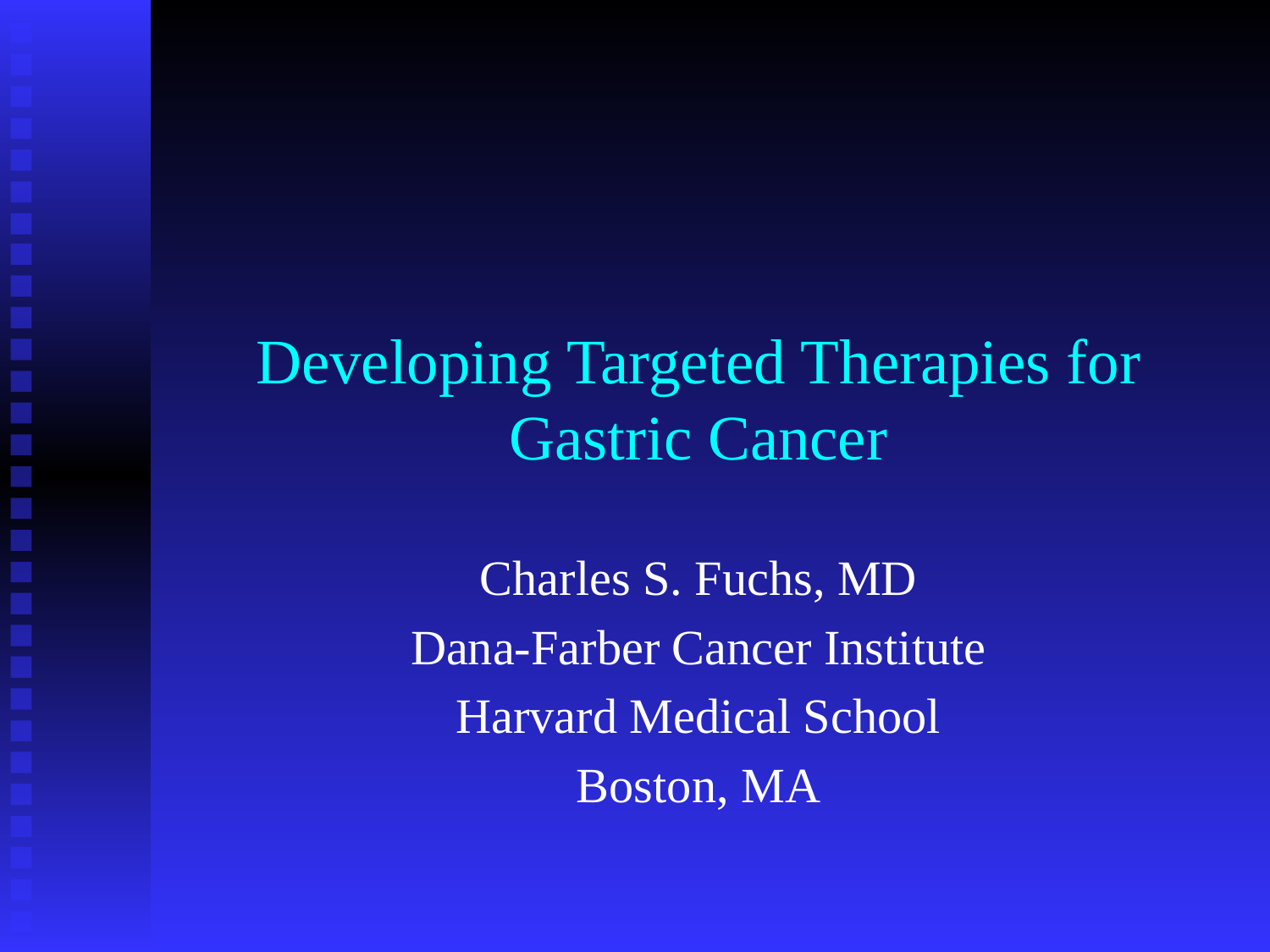

# Developing Targeted Therapies for Gastric Cancer
Charles S. Fuchs, MD
Dana-Farber Cancer Institute
Harvard Medical School
Boston, MA